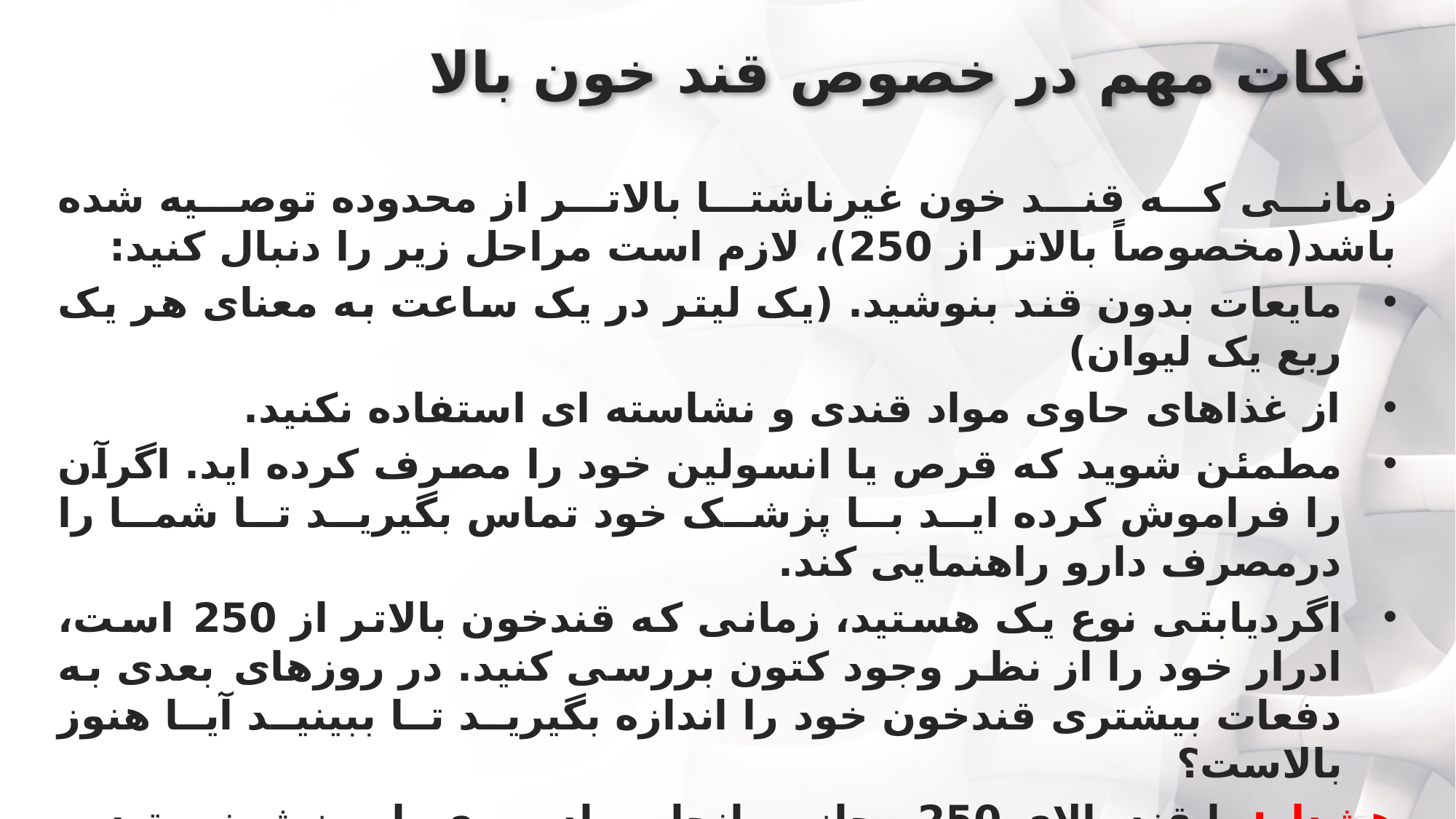

# نکات مهم در خصوص قند خون بالا
زمانی که قند خون غیرناشتا بالاتر از محدوده توصیه شده باشد(مخصوصاً بالاتر از 250)، لازم است مراحل زیر را دنبال کنید:
مایعات بدون قند بنوشید. (یک لیتر در یک ساعت به معنای هر یک ربع یک لیوان)
از غذاهای حاوی مواد قندی و نشاسته ای استفاده نکنید.
مطمئن شوید که قرص یا انسولین خود را مصرف کرده اید. اگرآن را فراموش کرده اید با پزشک خود تماس بگیرید تا شما را درمصرف دارو راهنمایی کند.
اگردیابتی نوع یک هستید، زمانی که قندخون بالاتر از 250 است، ادرار خود را از نظر وجود کتون بررسی کنید. در روزهای بعدی به دفعات بیشتری قندخون خود را اندازه بگیرید تا ببینید آیا هنوز بالاست؟
هشدار: با قند بالای 250 مجاز به انجام پیاده روی یا ورزش نیستید.